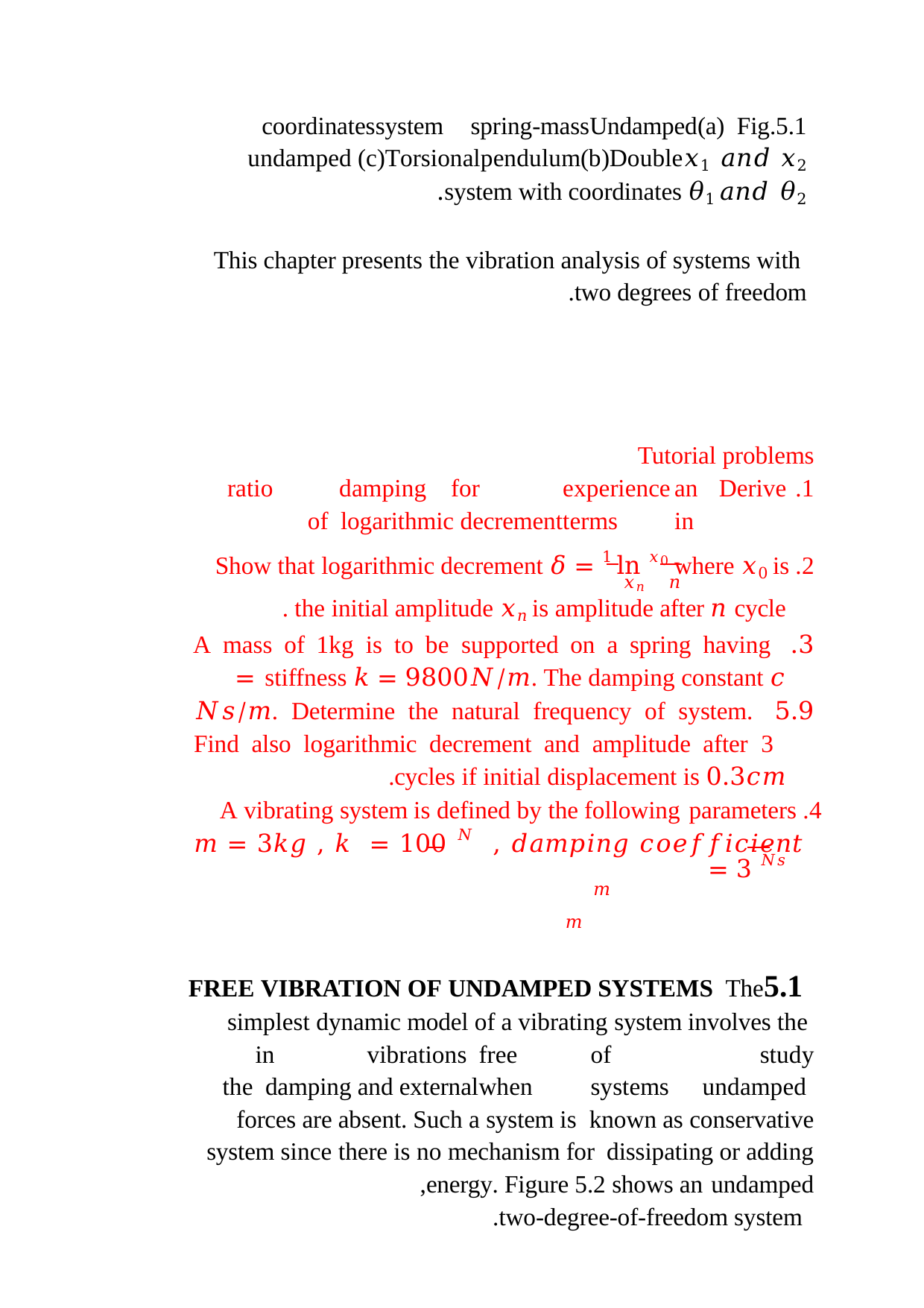

Fig.5.1	(a)	Undamped	spring-mass	system	coordinates
𝑥1  𝑎𝑛𝑑 𝑥2	(b)Double	pendulum	(c)Torsional	undamped  system with coordinates 𝜃1 𝑎𝑛𝑑 𝜃2.

This chapter presents the vibration analysis of systems with  two degrees of freedom.
Tutorial problems
1. Derive	an	experience	for	damping	ratio	in	terms	of  logarithmic decrement
2. Show that logarithmic decrement 𝛿 = 1 ln 𝑥0 where 𝑥0 is

𝑛	𝑥𝑛
the initial amplitude 𝑥𝑛 is amplitude after 𝑛 cycle .
3. A mass of 1kg is to be supported on a spring having  stiffness 𝑘 = 9800𝑁/𝑚. The damping constant 𝑐 =
5.9 𝑁𝑠/𝑚. Determine the natural frequency of system.  Find also logarithmic decrement and amplitude after 3  cycles if initial displacement is 0.3𝑐𝑚.
4. A vibrating system is defined by the following parameters
𝑚 = 3𝑘𝑔 , 𝑘  = 100 𝑁   , 𝑑𝑎𝑚𝑝𝑖𝑛𝑔 𝑐𝑜𝑒𝑓𝑓𝑖𝑐𝑖𝑒𝑛𝑡  = 3 𝑁𝑠
𝑚	𝑚

5.1	FREE VIBRATION OF UNDAMPED SYSTEMS  The simplest dynamic model of a vibrating system involves the  study		of	free	vibrations	in	undamped	systems	when	the  damping and external forces are absent. Such a system is  known as conservative system since there is no mechanism for  dissipating or adding energy. Figure 5.2 shows an undamped,
two-degree-of-freedom system.